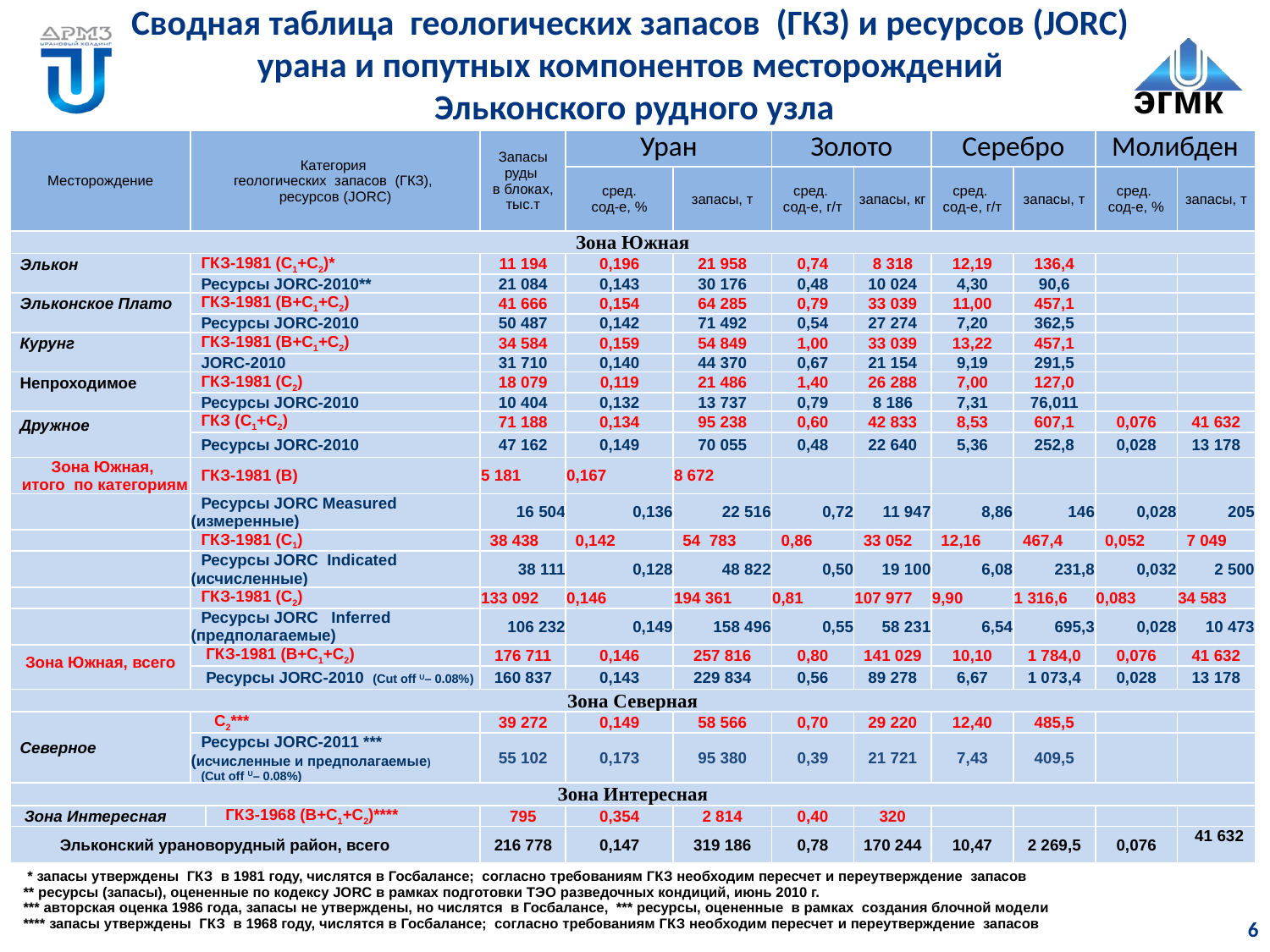

Сводная таблица  геологических запасов  (ГКЗ) и ресурсов (JORC)
урана и попутных компонентов месторождений
Эльконского рудного узла
| Месторождение | Категория геологических запасов (ГКЗ), ресурсов (JORC) |  | Запасы руды в блоках, тыс.т | Уран |  | Золото |  | Серебро |  | Молибден |  |
| --- | --- | --- | --- | --- | --- | --- | --- | --- | --- | --- | --- |
|  |  |  |  | сред. сод-е, % | запасы, т | сред. сод-е, г/т | запасы, кг | сред. сод-е, г/т | запасы, т | сред. сод-е, % | запасы, т |
| Зона Южная |  |  |  |  |  |  |  |  |  |  |  |
| Элькон | ГКЗ-1981 (C1+C2)\* |  | 11 194 | 0,196 | 21 958 | 0,74 | 8 318 | 12,19 | 136,4 |  |  |
|  | Ресурсы JORC-2010\*\* |  | 21 084 | 0,143 | 30 176 | 0,48 | 10 024 | 4,30 | 90,6 |  |  |
| Эльконское Плато | ГКЗ-1981 (В+C1+C2) |  | 41 666 | 0,154 | 64 285 | 0,79 | 33 039 | 11,00 | 457,1 |  |  |
|  | Ресурсы JORC-2010 |  | 50 487 | 0,142 | 71 492 | 0,54 | 27 274 | 7,20 | 362,5 |  |  |
| Курунг | ГКЗ-1981 (В+C1+C2) |  | 34 584 | 0,159 | 54 849 | 1,00 | 33 039 | 13,22 | 457,1 |  |  |
|  | JORC-2010 |  | 31 710 | 0,140 | 44 370 | 0,67 | 21 154 | 9,19 | 291,5 |  |  |
| Непроходимое | ГКЗ-1981 (C2) |  | 18 079 | 0,119 | 21 486 | 1,40 | 26 288 | 7,00 | 127,0 |  |  |
|  | Ресурсы JORC-2010 |  | 10 404 | 0,132 | 13 737 | 0,79 | 8 186 | 7,31 | 76,011 |  |  |
| Дружное | ГКЗ (C1+C2) |  | 71 188 | 0,134 | 95 238 | 0,60 | 42 833 | 8,53 | 607,1 | 0,076 | 41 632 |
|  | Ресурсы JORC-2010 |  | 47 162 | 0,149 | 70 055 | 0,48 | 22 640 | 5,36 | 252,8 | 0,028 | 13 178 |
| Зона Южная, итого по категориям | ГКЗ-1981 (В) |  | 5 181 | 0,167 | 8 672 |  |  |  |  |  |  |
|  | Ресурсы JORC Measured (измеренные) |  | 16 504 | 0,136 | 22 516 | 0,72 | 11 947 | 8,86 | 146 | 0,028 | 205 |
|  | ГКЗ-1981 (C1) |  | 38 438 | 0,142 | 54 783 | 0,86 | 33 052 | 12,16 | 467,4 | 0,052 | 7 049 |
|  | Ресурсы JORC Indicated (исчисленные) |  | 38 111 | 0,128 | 48 822 | 0,50 | 19 100 | 6,08 | 231,8 | 0,032 | 2 500 |
|  | ГКЗ-1981 (C2) |  | 133 092 | 0,146 | 194 361 | 0,81 | 107 977 | 9,90 | 1 316,6 | 0,083 | 34 583 |
|  | Ресурсы JORC Inferred (предполагаемые) |  | 106 232 | 0,149 | 158 496 | 0,55 | 58 231 | 6,54 | 695,3 | 0,028 | 10 473 |
| Зона Южная, всего | ГКЗ-1981 (В+C1+C2) |  | 176 711 | 0,146 | 257 816 | 0,80 | 141 029 | 10,10 | 1 784,0 | 0,076 | 41 632 |
|  | Ресурсы JORC-2010 (Cut off U– 0.08%) |  | 160 837 | 0,143 | 229 834 | 0,56 | 89 278 | 6,67 | 1 073,4 | 0,028 | 13 178 |
| Зона Северная |  |  |  |  |  |  |  |  |  |  |  |
| Северное | C2\*\*\* |  | 39 272 | 0,149 | 58 566 | 0,70 | 29 220 | 12,40 | 485,5 |  |  |
|  | Ресурсы JORC-2011 \*\*\* (исчисленные и предполагаемые) (Cut off U– 0.08%) |  | 55 102 | 0,173 | 95 380 | 0,39 | 21 721 | 7,43 | 409,5 |  |  |
| Зона Интересная |  |  |  |  |  |  |  |  |  |  |  |
| Зона Интересная |  | ГКЗ-1968 (В+C1+C2)\*\*\*\* | 795 | 0,354 | 2 814 | 0,40 | 320 |  |  |  |  |
| Эльконский урановорудный район, всего |  |  | 216 778 | 0,147 | 319 186 | 0,78 | 170 244 | 10,47 | 2 269,5 | 0,076 | 41 632 |
| \* запасы утверждены ГКЗ в 1981 году, числятся в Госбалансе; согласно требованиям ГКЗ необходим пересчет и переутверждение запасов \*\* ресурсы (запасы), оцененные по кодексу JORC в рамках подготовки ТЭО разведочных кондиций, июнь 2010 г. \*\*\* авторская оценка 1986 года, запасы не утверждены, но числятся в Госбалансе, \*\*\* ресурсы, оцененные в рамках создания блочной модели \*\*\*\* запасы утверждены ГКЗ в 1968 году, числятся в Госбалансе; согласно требованиям ГКЗ необходим пересчет и переутверждение запасов |
| --- |
6